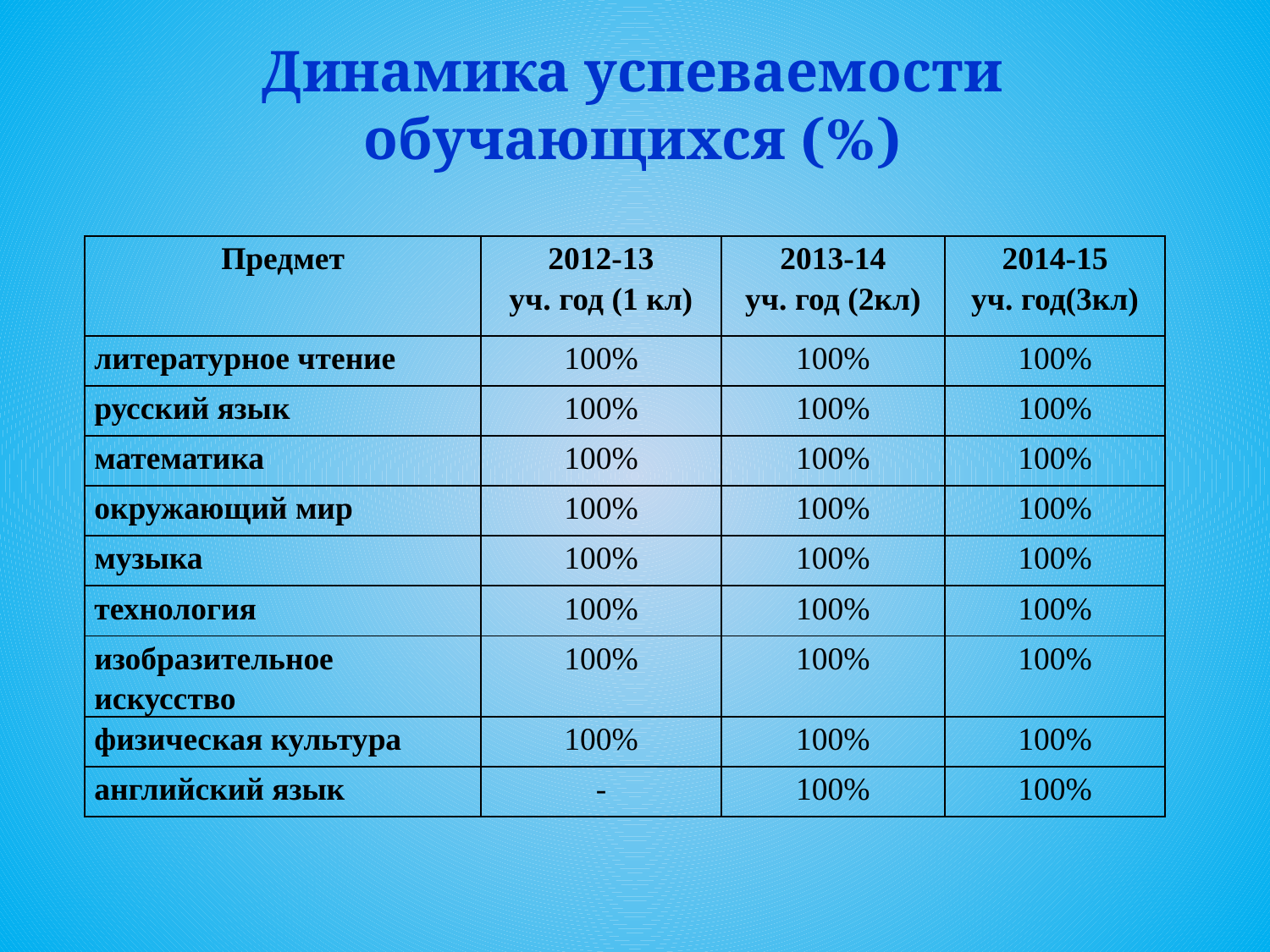

# Динамика успеваемости обучающихся (%)
| Предмет | 2012-13 уч. год (1 кл) | 2013-14 уч. год (2кл) | 2014-15 уч. год(3кл) |
| --- | --- | --- | --- |
| литературное чтение | 100% | 100% | 100% |
| русский язык | 100% | 100% | 100% |
| математика | 100% | 100% | 100% |
| окружающий мир | 100% | 100% | 100% |
| музыка | 100% | 100% | 100% |
| технология | 100% | 100% | 100% |
| изобразительное искусство | 100% | 100% | 100% |
| физическая культура | 100% | 100% | 100% |
| английский язык | - | 100% | 100% |